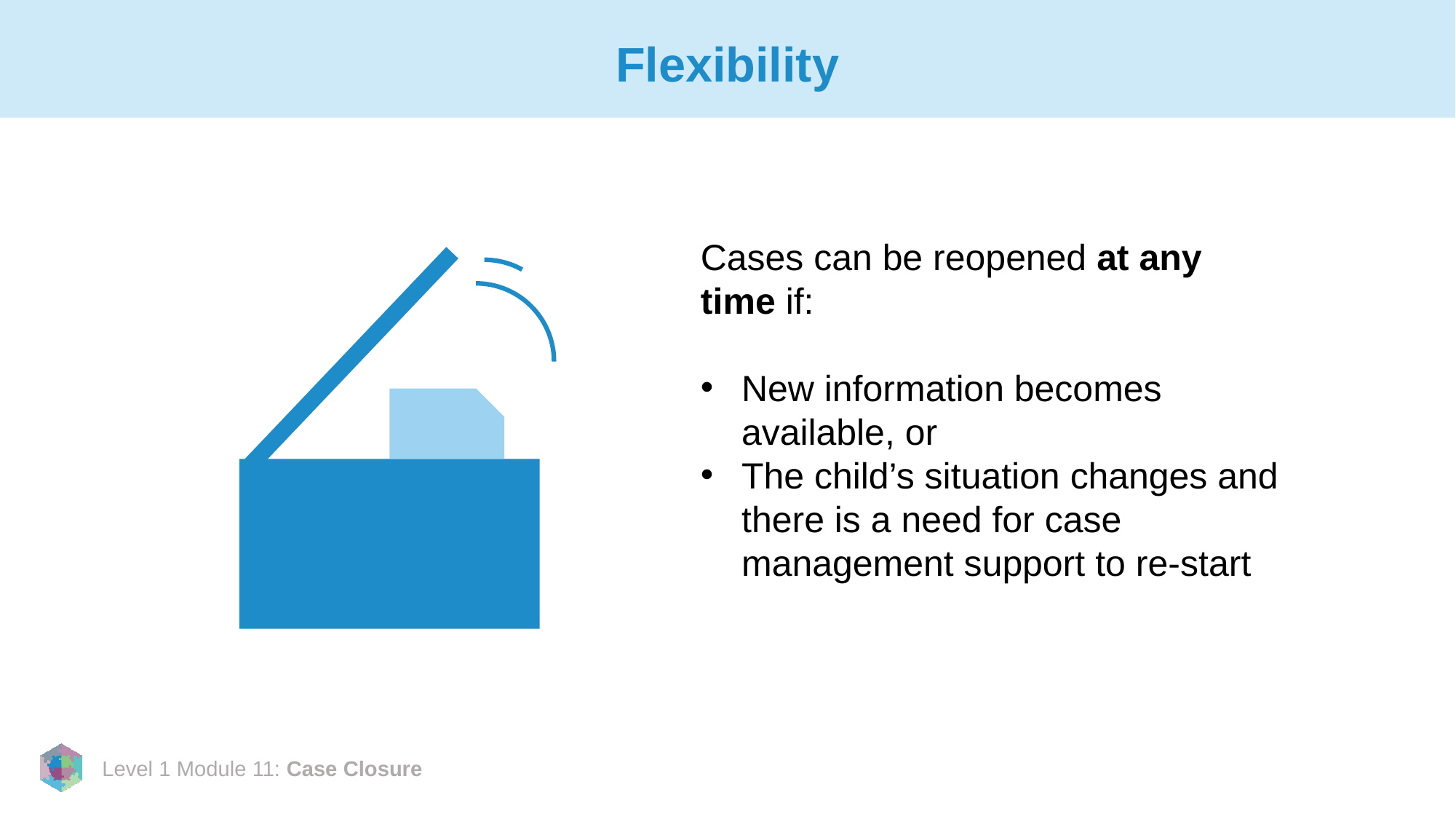

# Flexibility

Cases can be reopened at any time if:

New information becomes available, or
The child’s situation changes and there is a need for case management support to re-start